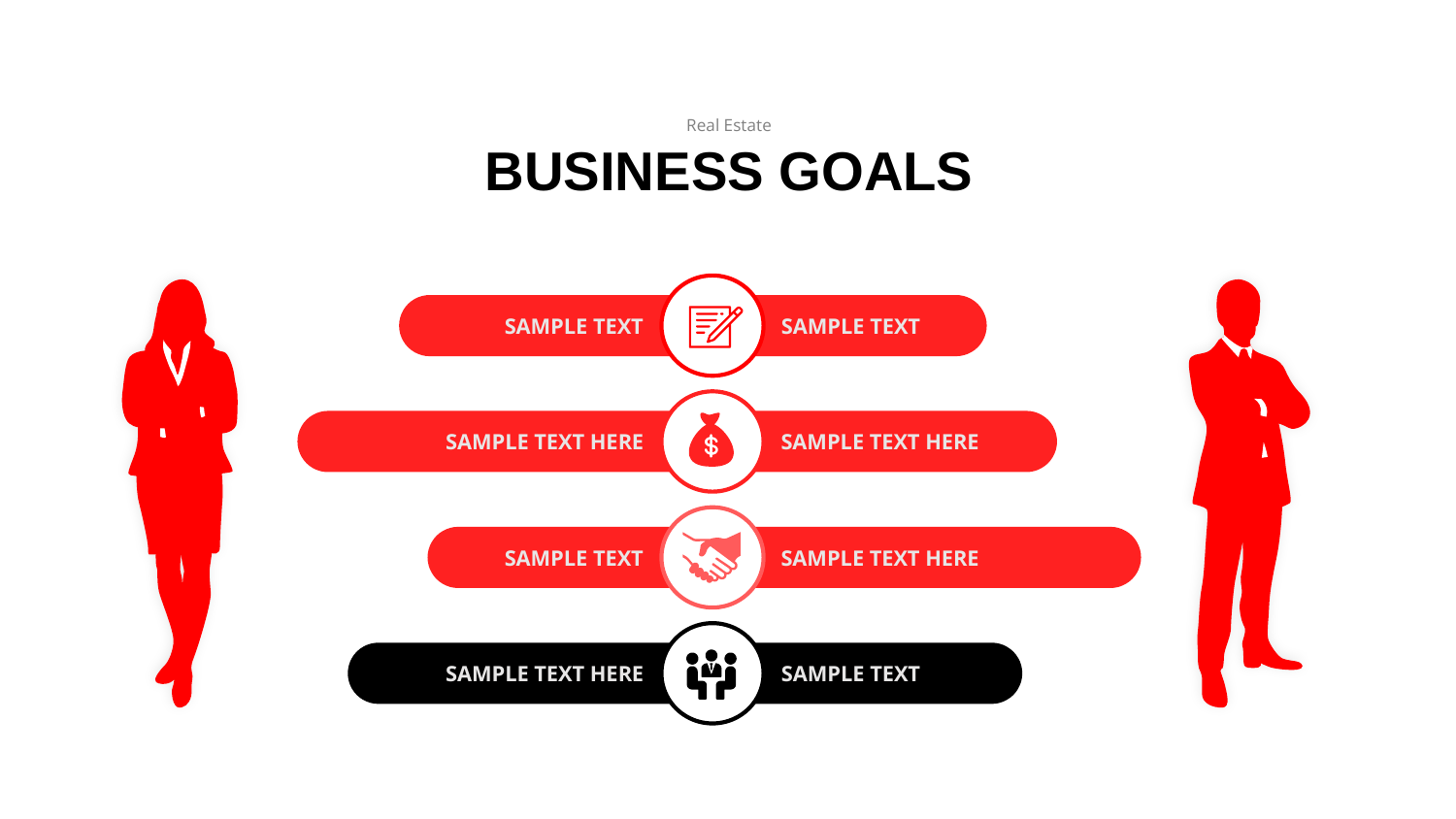

Real Estate
BUSINESS GOALS

56%
43%

SAMPLE TEXT
SAMPLE TEXT

96%
71%

SAMPLE TEXT HERE
SAMPLE TEXT HERE

44%
99%

SAMPLE TEXT
SAMPLE TEXT HERE

68%
60%

SAMPLE TEXT HERE
SAMPLE TEXT